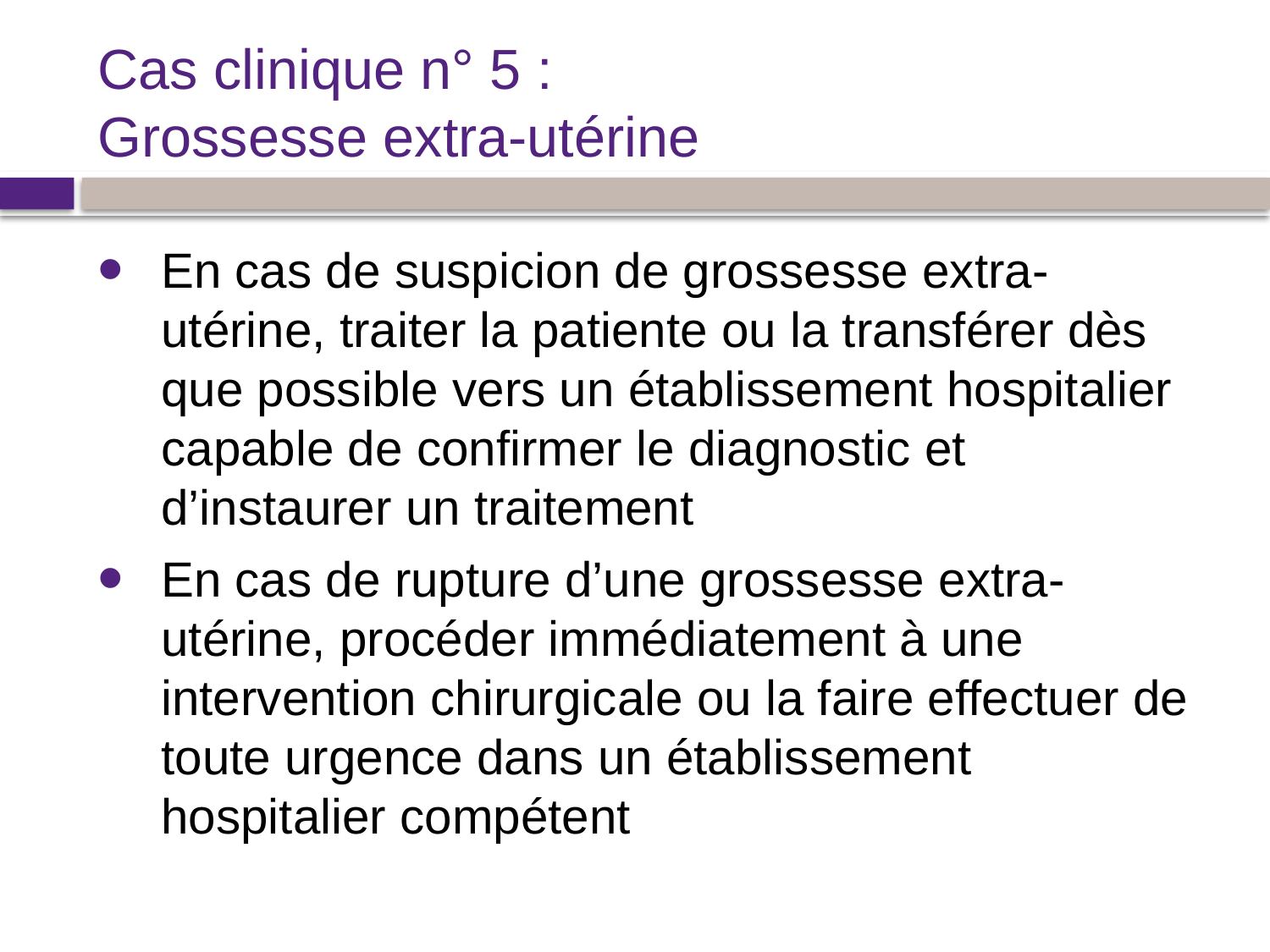

# Cas clinique n° 5 : Grossesse extra-utérine
En cas de suspicion de grossesse extra-utérine, traiter la patiente ou la transférer dès que possible vers un établissement hospitalier capable de confirmer le diagnostic et d’instaurer un traitement
En cas de rupture d’une grossesse extra-utérine, procéder immédiatement à une intervention chirurgicale ou la faire effectuer de toute urgence dans un établissement hospitalier compétent